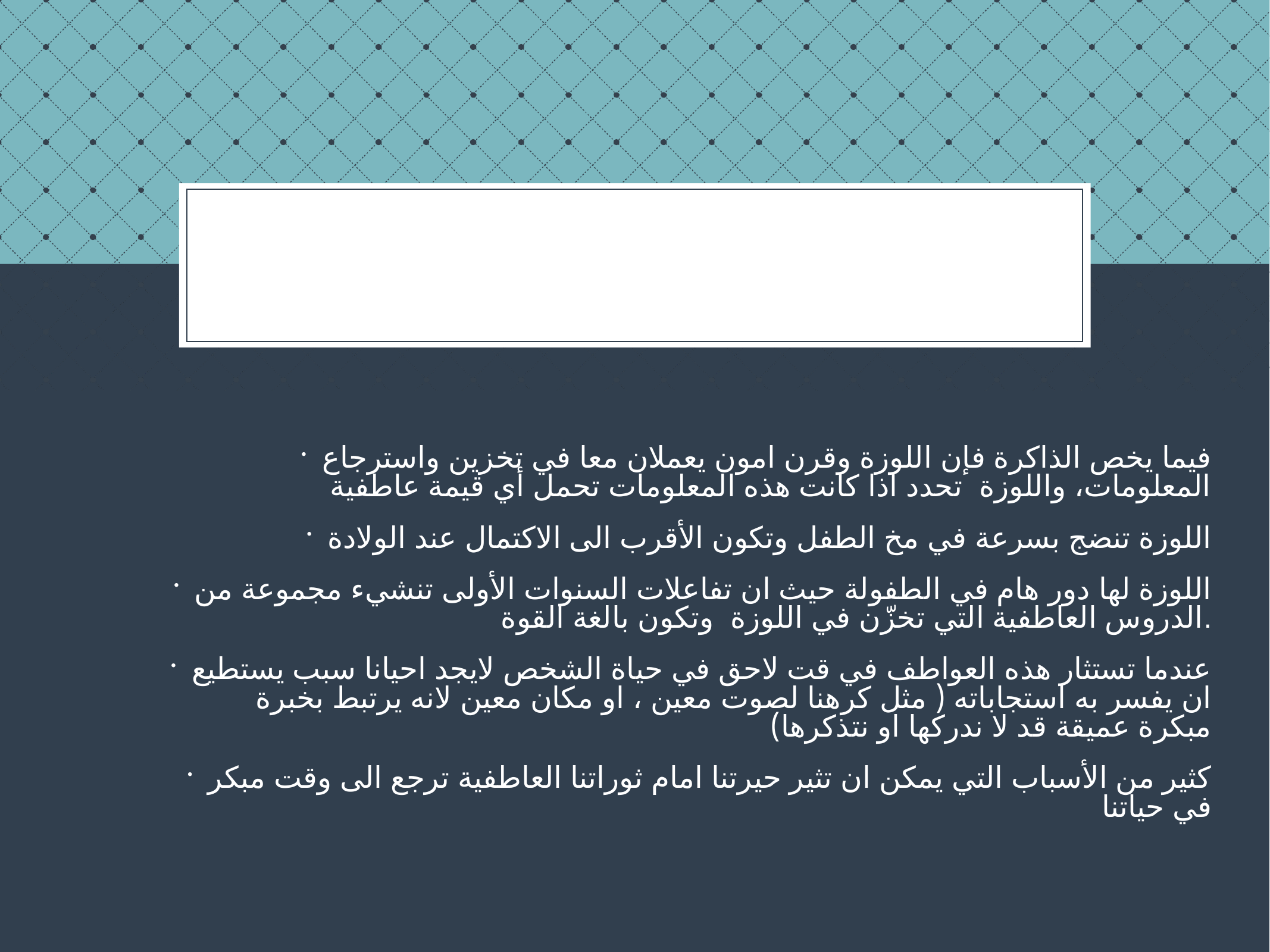

#
فيما يخص الذاكرة فإن اللوزة وقرن امون يعملان معا في تخزين واسترجاع المعلومات، واللوزة  تحدد اذا كانت هذه المعلومات تحمل أي قيمة عاطفية
اللوزة تنضج بسرعة في مخ الطفل وتكون الأقرب الى الاكتمال عند الولادة
اللوزة لها دور هام في الطفولة حيث ان تفاعلات السنوات الأولى تنشيء مجموعة من الدروس العاطفية التي تخزّن في اللوزة  وتكون بالغة القوة.
عندما تستثار هذه العواطف في قت لاحق في حياة الشخص لايجد احيانا سبب يستطيع ان يفسر به استجاباته ( مثل كرهنا لصوت معين ، او مكان معين لانه يرتبط بخبرة مبكرة عميقة قد لا ندركها او نتذكرها)
كثير من الأسباب التي يمكن ان تثير حيرتنا امام ثوراتنا العاطفية ترجع الى وقت مبكر في حياتنا